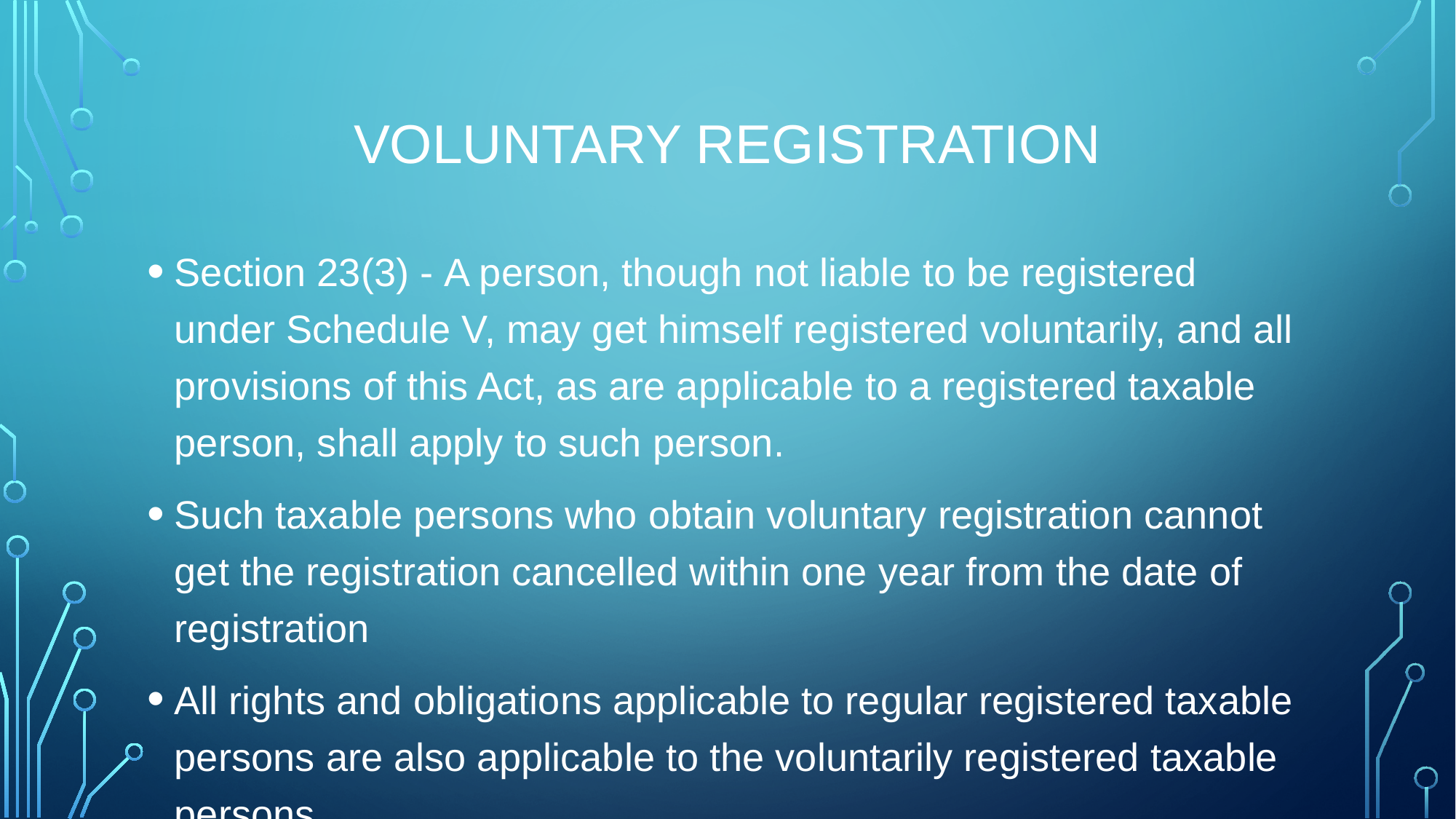

# Voluntary registration
Section 23(3) - A person, though not liable to be registered under Schedule V, may get himself registered voluntarily, and all provisions of this Act, as are applicable to a registered taxable person, shall apply to such person.
Such taxable persons who obtain voluntary registration cannot get the registration cancelled within one year from the date of registration
All rights and obligations applicable to regular registered taxable persons are also applicable to the voluntarily registered taxable persons